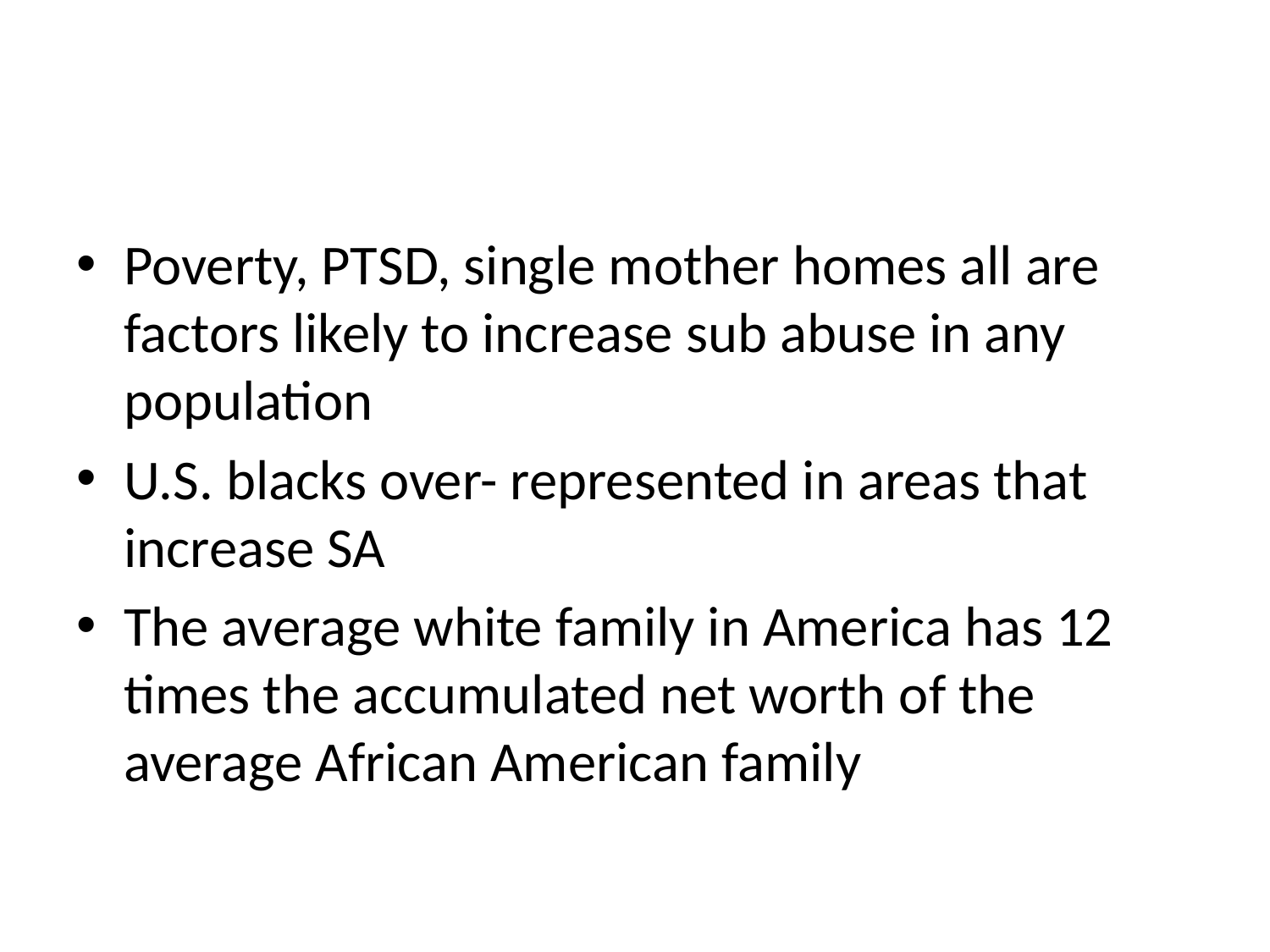

#
Poverty, PTSD, single mother homes all are factors likely to increase sub abuse in any population
U.S. blacks over- represented in areas that increase SA
The average white family in America has 12 times the accumulated net worth of the average African American family